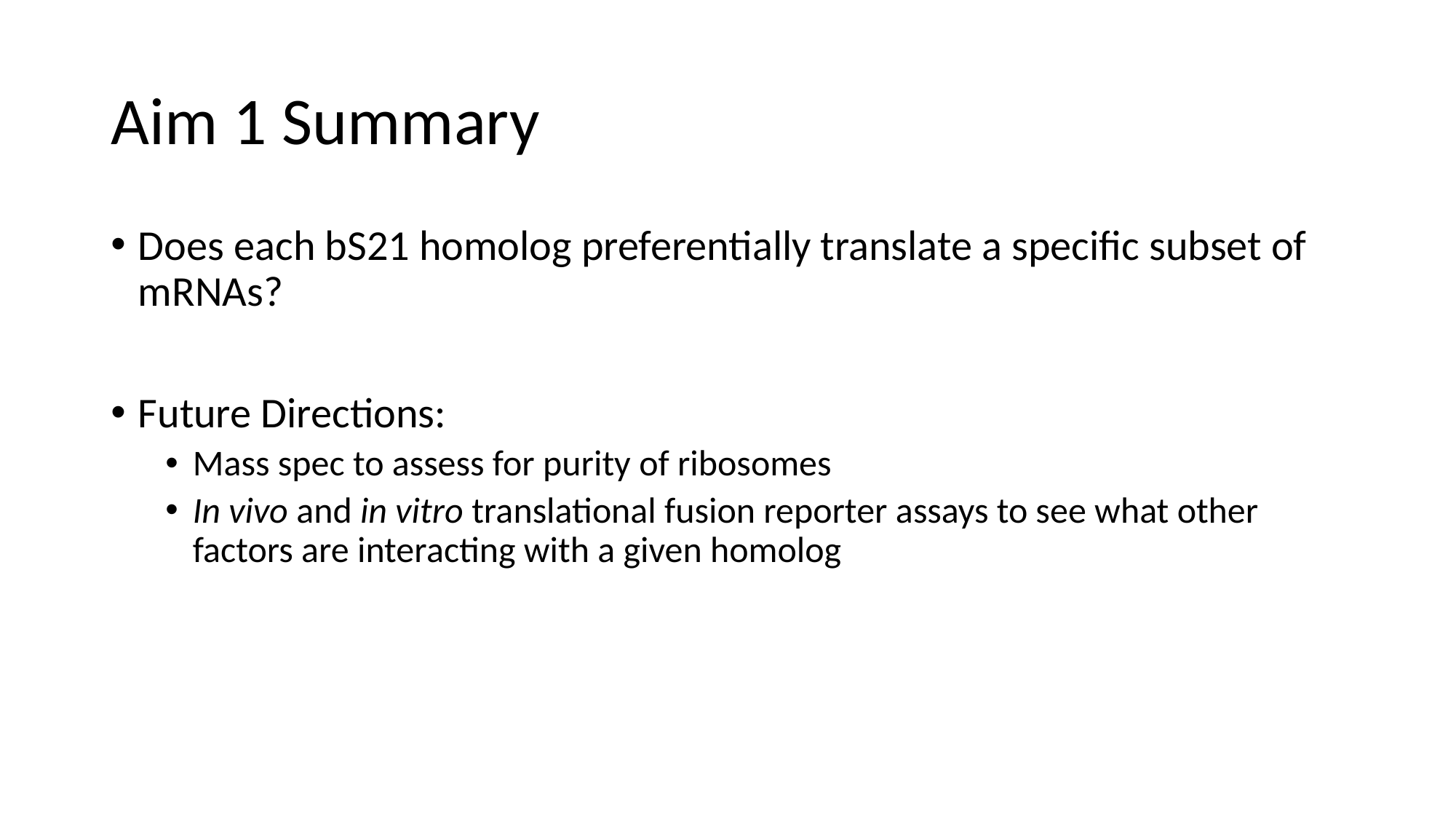

# Aim 1 Summary
Does each bS21 homolog preferentially translate a specific subset of mRNAs?

Future Directions:
Mass spec to assess for purity of ribosomes
In vivo and in vitro translational fusion reporter assays to see what other factors are interacting with a given homolog